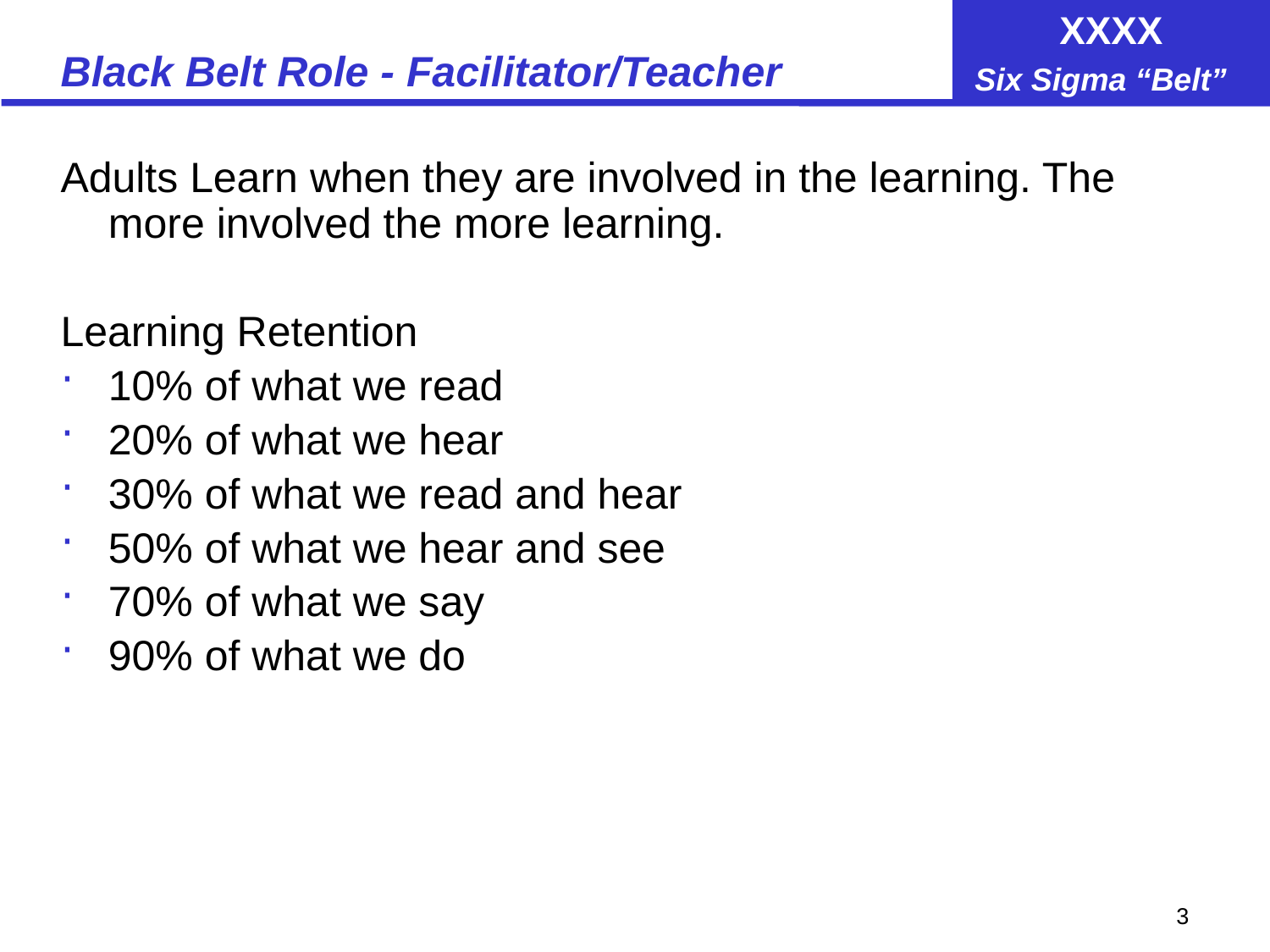

# Black Belt Role - Facilitator/Teacher
Adults Learn when they are involved in the learning. The more involved the more learning.

Learning Retention
10% of what we read
20% of what we hear
30% of what we read and hear
50% of what we hear and see
70% of what we say
90% of what we do